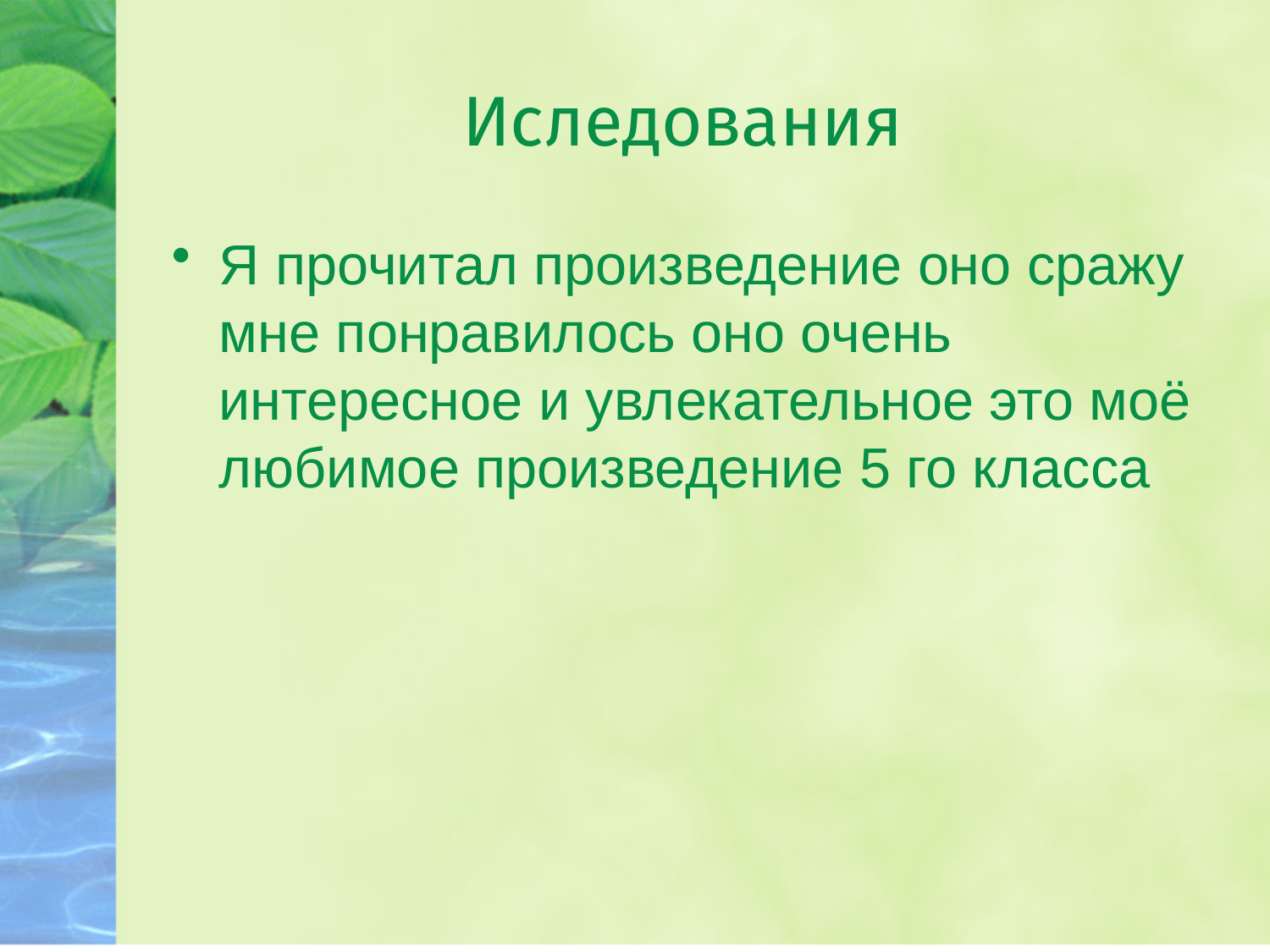

# Иследования
Я прочитал произведение оно сражу мне понравилось оно очень интересное и увлекательное это моё любимое произведение 5 го класса